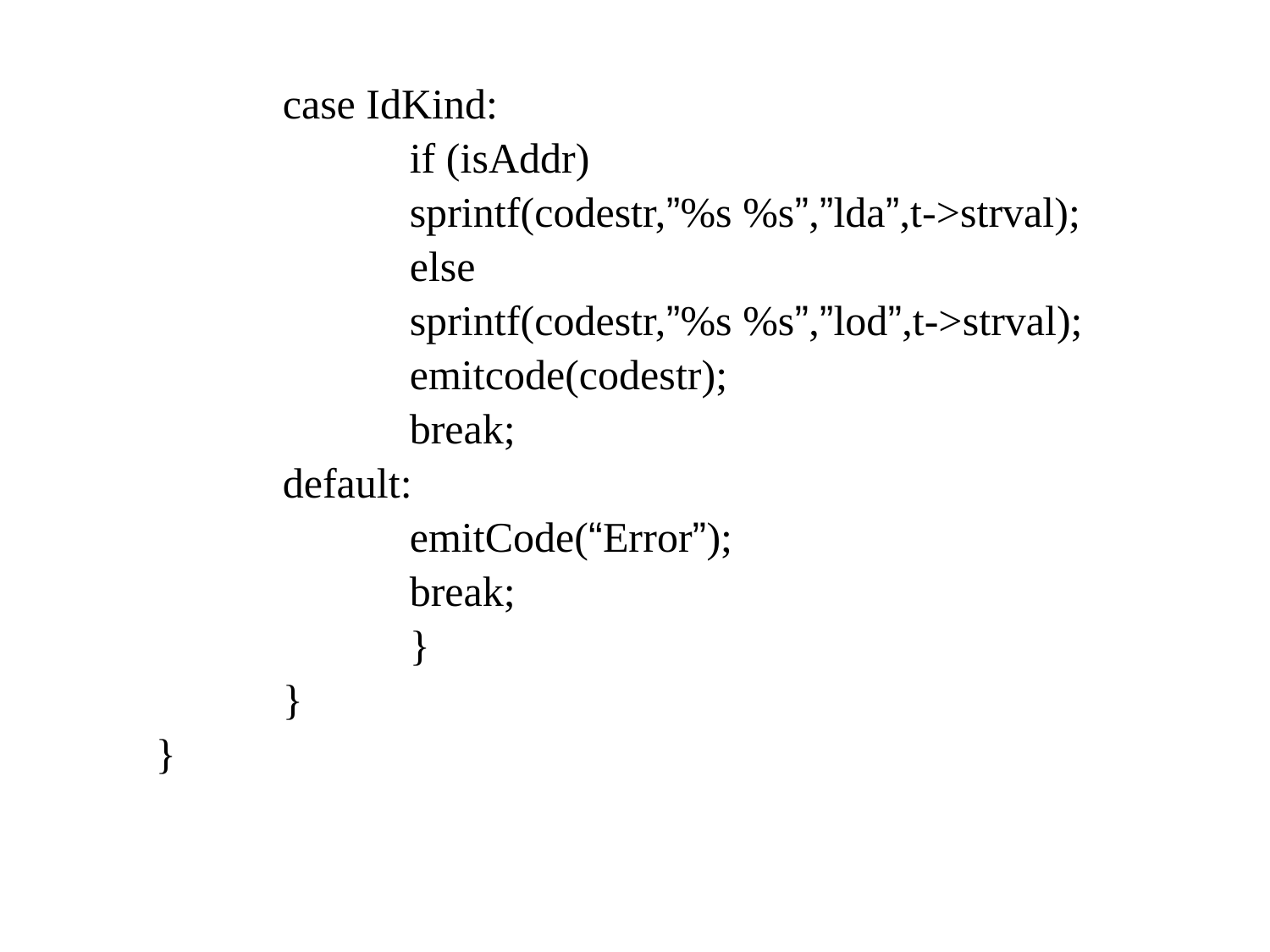

case IdKind:
			if (isAddr)
			sprintf(codestr,”%s %s”,”lda”,t->strval);
			else
			sprintf(codestr,”%s %s”,”lod”,t->strval);
			emitcode(codestr);
			break;
		default:
			emitCode(“Error”);
			break;
			}
		}
	}